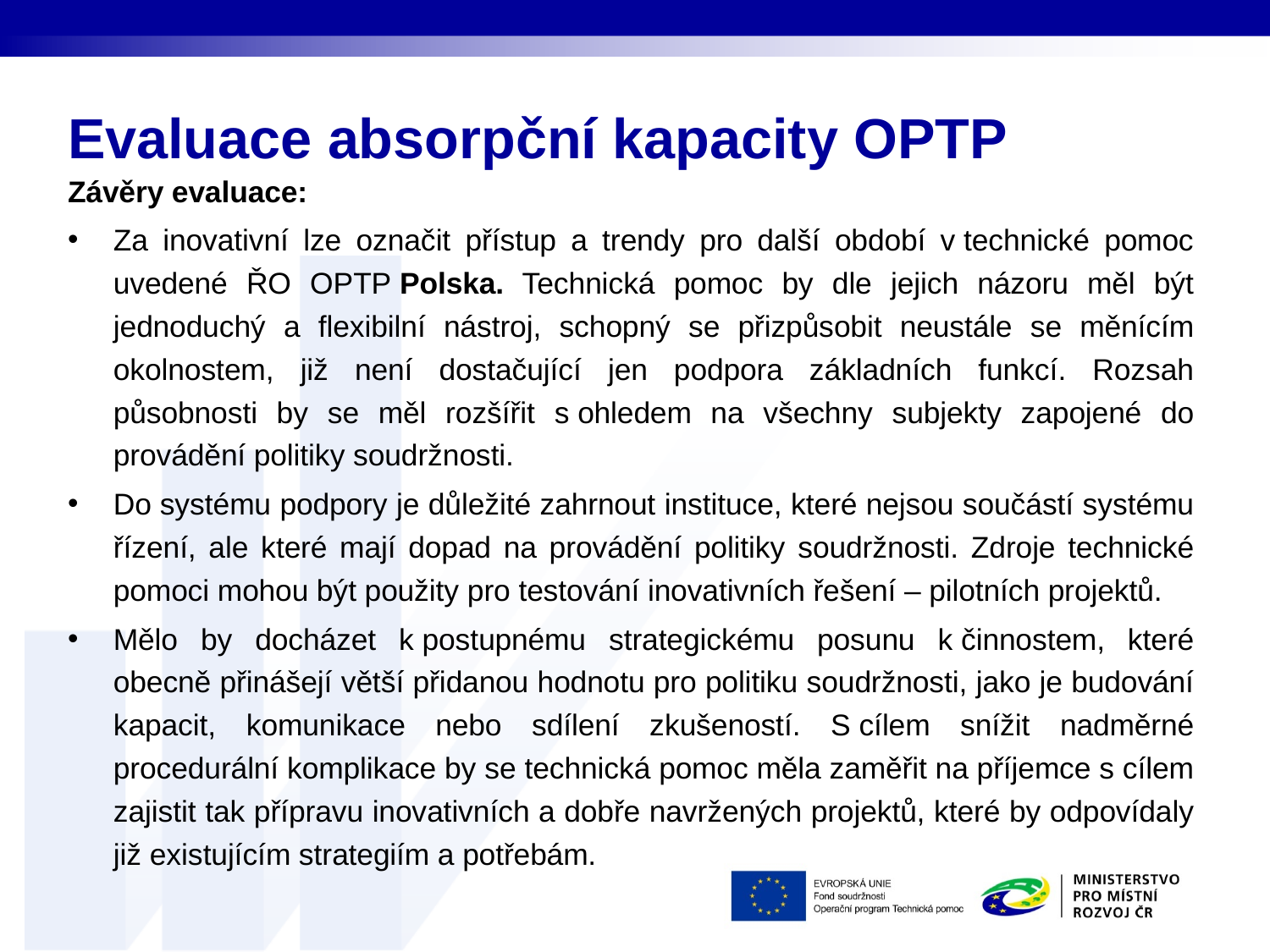

# Evaluace absorpční kapacity OPTP
Závěry evaluace:
Za inovativní lze označit přístup a trendy pro další období v technické pomoc uvedené ŘO OPTP Polska. Technická pomoc by dle jejich názoru měl být jednoduchý a flexibilní nástroj, schopný se přizpůsobit neustále se měnícím okolnostem, již není dostačující jen podpora základních funkcí. Rozsah působnosti by se měl rozšířit s ohledem na všechny subjekty zapojené do provádění politiky soudržnosti.
Do systému podpory je důležité zahrnout instituce, které nejsou součástí systému řízení, ale které mají dopad na provádění politiky soudržnosti. Zdroje technické pomoci mohou být použity pro testování inovativních řešení – pilotních projektů.
Mělo by docházet k postupnému strategickému posunu k činnostem, které obecně přinášejí větší přidanou hodnotu pro politiku soudržnosti, jako je budování kapacit, komunikace nebo sdílení zkušeností. S cílem snížit nadměrné procedurální komplikace by se technická pomoc měla zaměřit na příjemce s cílem zajistit tak přípravu inovativních a dobře navržených projektů, které by odpovídaly již existujícím strategiím a potřebám.